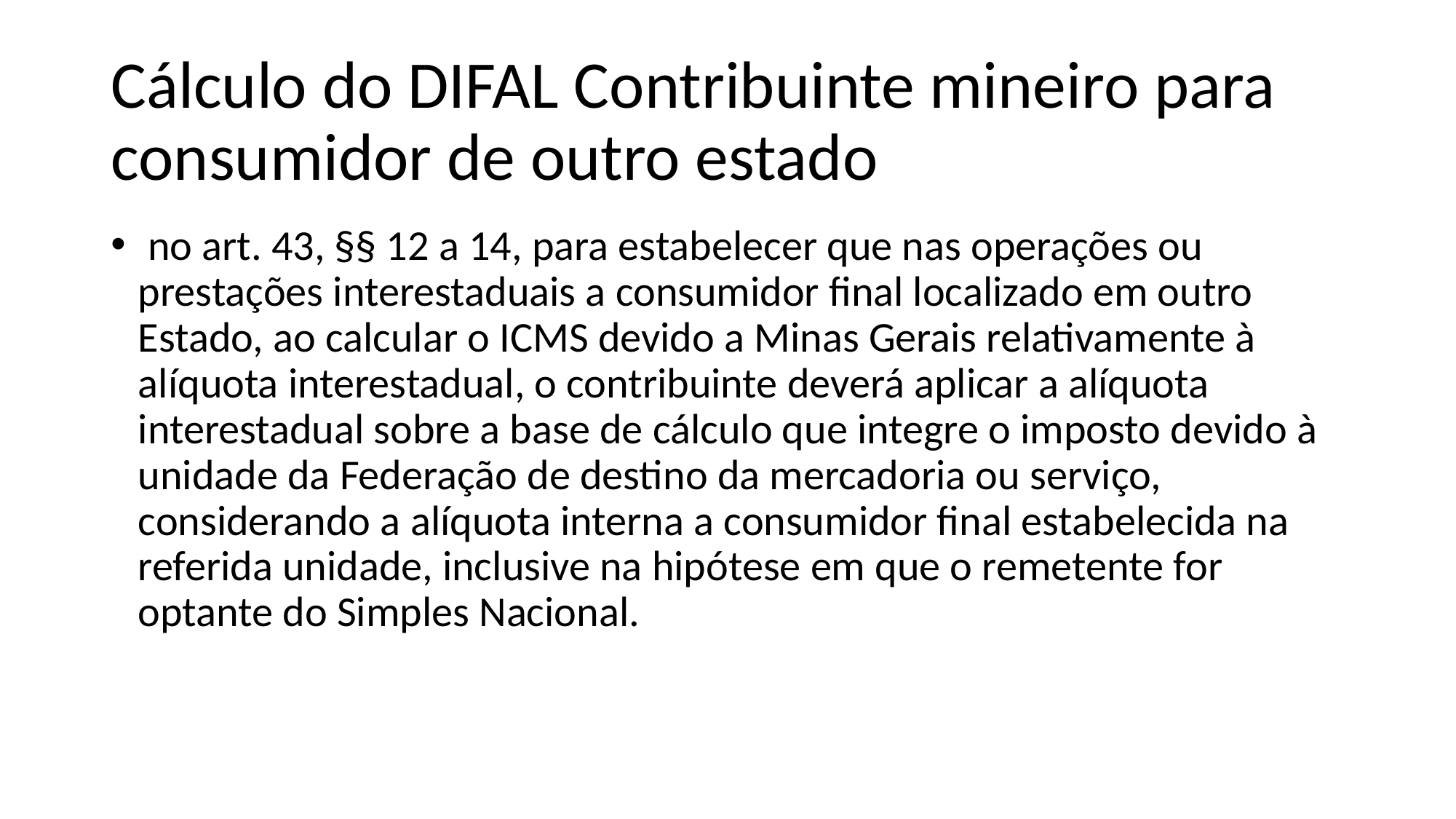

# Cálculo do DIFAL Contribuinte mineiro para consumidor de outro estado
 no art. 43, §§ 12 a 14, para estabelecer que nas operações ou prestações interestaduais a consumidor final localizado em outro Estado, ao calcular o ICMS devido a Minas Gerais relativamente à alíquota interestadual, o contribuinte deverá aplicar a alíquota interestadual sobre a base de cálculo que integre o imposto devido à unidade da Federação de destino da mercadoria ou serviço, considerando a alíquota interna a consumidor final estabelecida na referida unidade, inclusive na hipótese em que o remetente for optante do Simples Nacional.